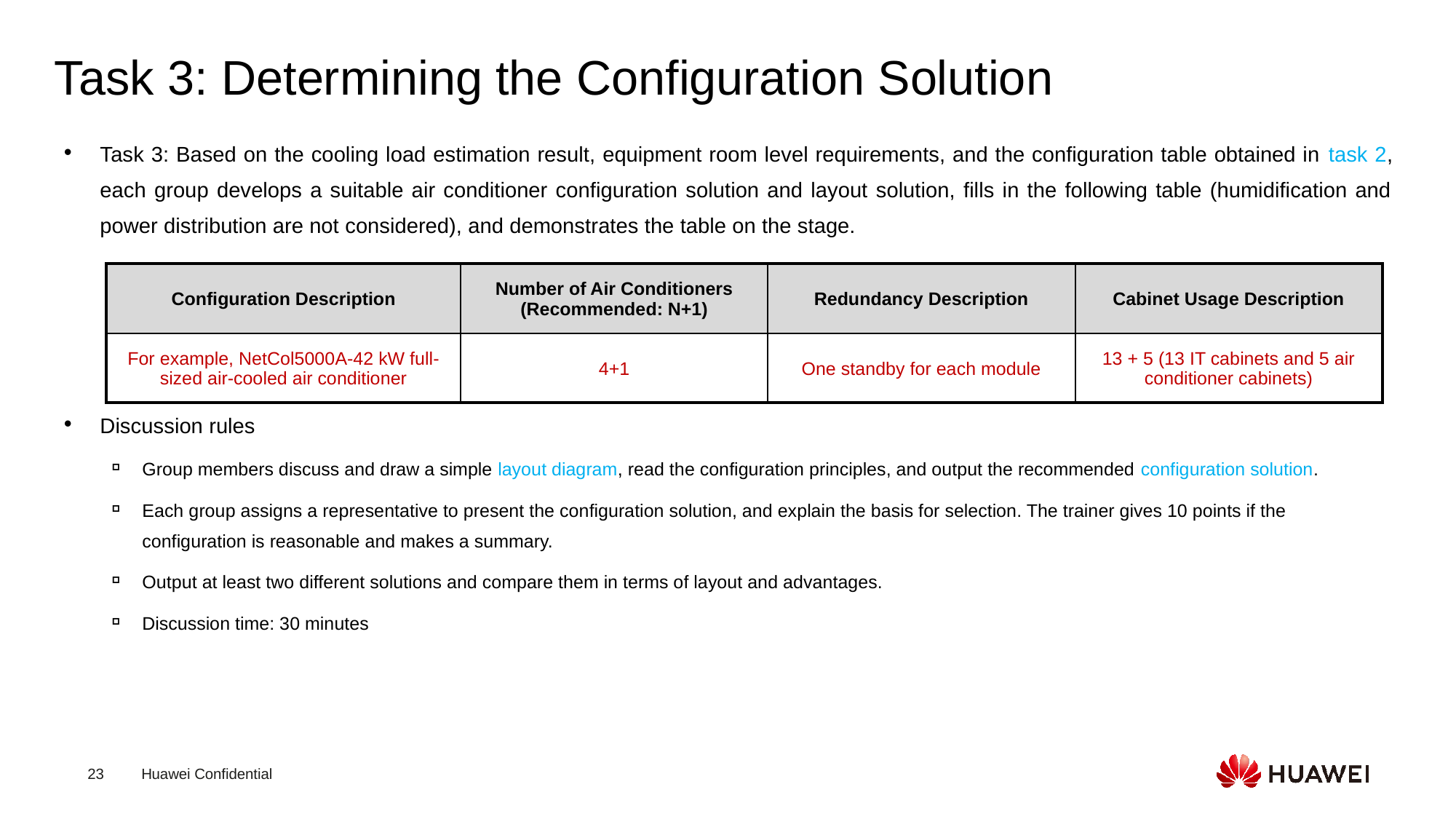

# Task 3: Determining the Configuration Solution
Task 3: Based on the cooling load estimation result, equipment room level requirements, and the configuration table obtained in task 2, each group develops a suitable air conditioner configuration solution and layout solution, fills in the following table (humidification and power distribution are not considered), and demonstrates the table on the stage.

Discussion rules
Group members discuss and draw a simple layout diagram, read the configuration principles, and output the recommended configuration solution.
Each group assigns a representative to present the configuration solution, and explain the basis for selection. The trainer gives 10 points if the configuration is reasonable and makes a summary.
Output at least two different solutions and compare them in terms of layout and advantages.
Discussion time: 30 minutes

| Configuration Description | Number of Air Conditioners (Recommended: N+1) | Redundancy Description | Cabinet Usage Description |
| --- | --- | --- | --- |
| For example, NetCol5000A-42 kW full-sized air-cooled air conditioner | 4+1 | One standby for each module | 13 + 5 (13 IT cabinets and 5 air conditioner cabinets) |